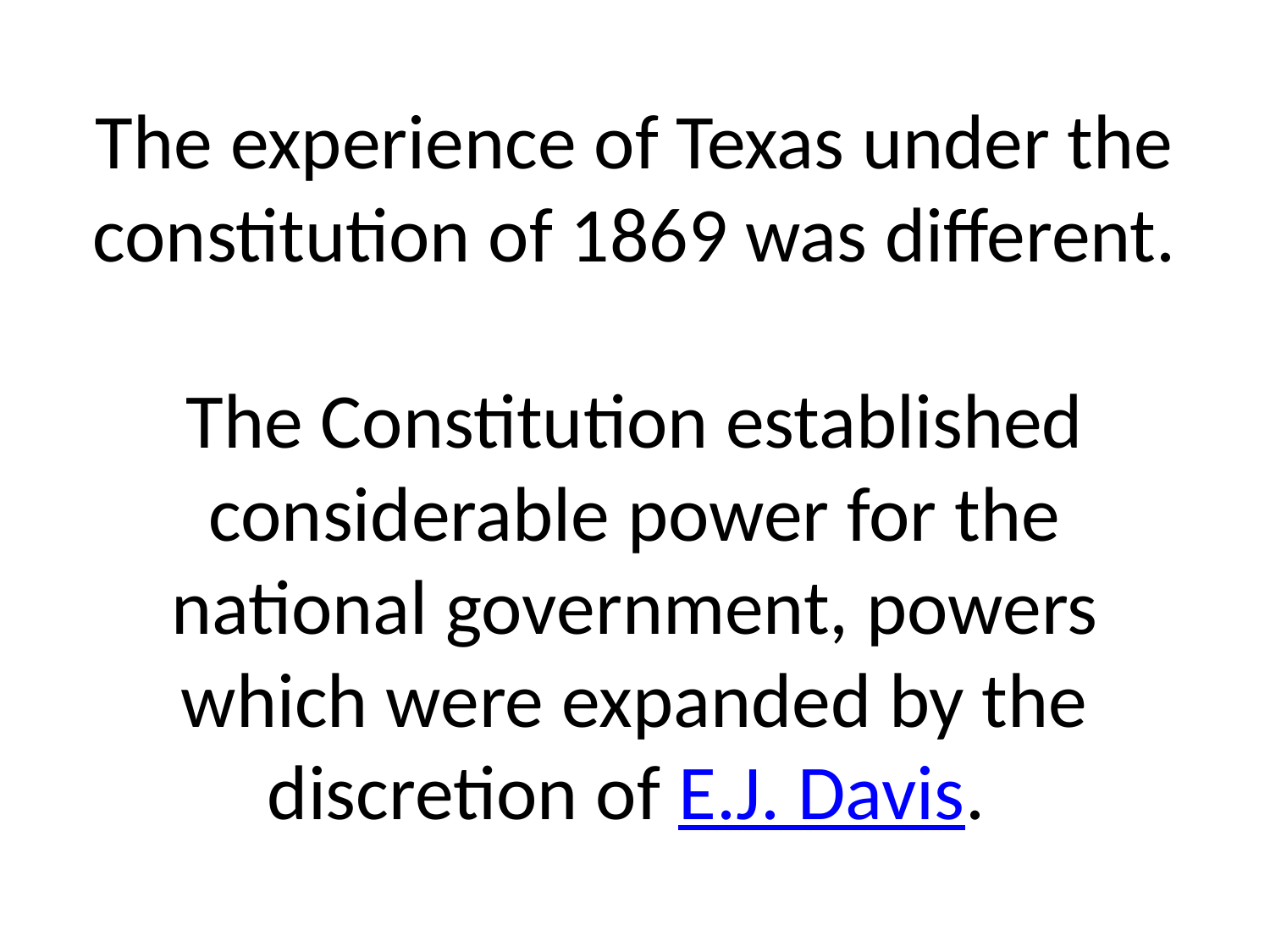

# The experience of Texas under the constitution of 1869 was different. The Constitution established considerable power for the national government, powers which were expanded by the discretion of E.J. Davis.